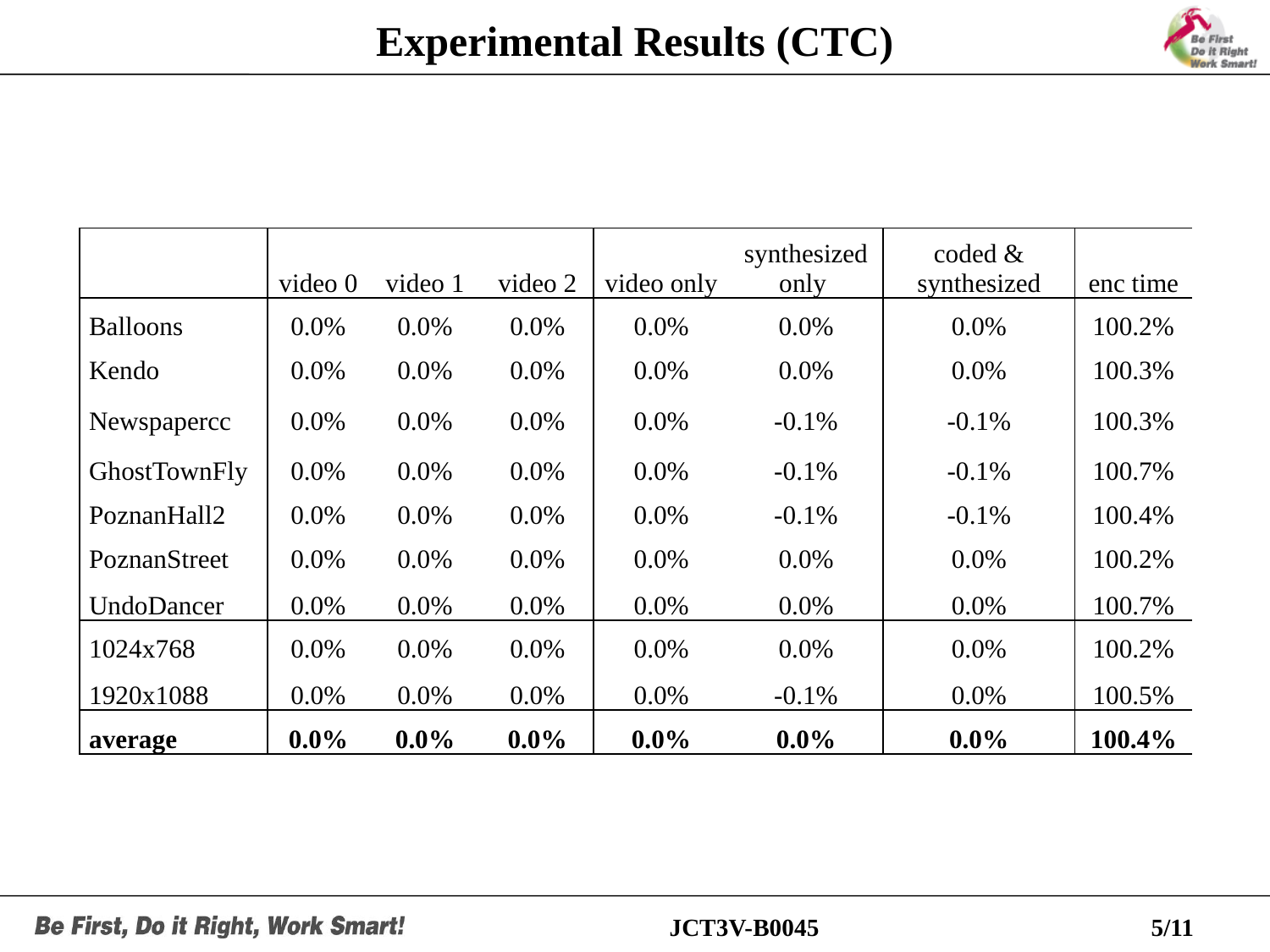

# Experimental Results (CTC)
|  | video 0 | video 1 | video 2 | video only | synthesized only | coded & synthesized | enc time |
| --- | --- | --- | --- | --- | --- | --- | --- |
| Balloons | 0.0% | 0.0% | 0.0% | 0.0% | 0.0% | 0.0% | 100.2% |
| Kendo | 0.0% | 0.0% | 0.0% | 0.0% | 0.0% | 0.0% | 100.3% |
| Newspapercc | 0.0% | 0.0% | 0.0% | 0.0% | -0.1% | -0.1% | 100.3% |
| GhostTownFly | 0.0% | 0.0% | 0.0% | 0.0% | -0.1% | -0.1% | 100.7% |
| PoznanHall2 | 0.0% | 0.0% | 0.0% | 0.0% | -0.1% | -0.1% | 100.4% |
| PoznanStreet | 0.0% | 0.0% | 0.0% | 0.0% | 0.0% | 0.0% | 100.2% |
| UndoDancer | 0.0% | 0.0% | 0.0% | 0.0% | 0.0% | 0.0% | 100.7% |
| 1024x768 | 0.0% | 0.0% | 0.0% | 0.0% | 0.0% | 0.0% | 100.2% |
| 1920x1088 | 0.0% | 0.0% | 0.0% | 0.0% | -0.1% | 0.0% | 100.5% |
| average | 0.0% | 0.0% | 0.0% | 0.0% | 0.0% | 0.0% | 100.4% |
JCT3V-B0045
5/11